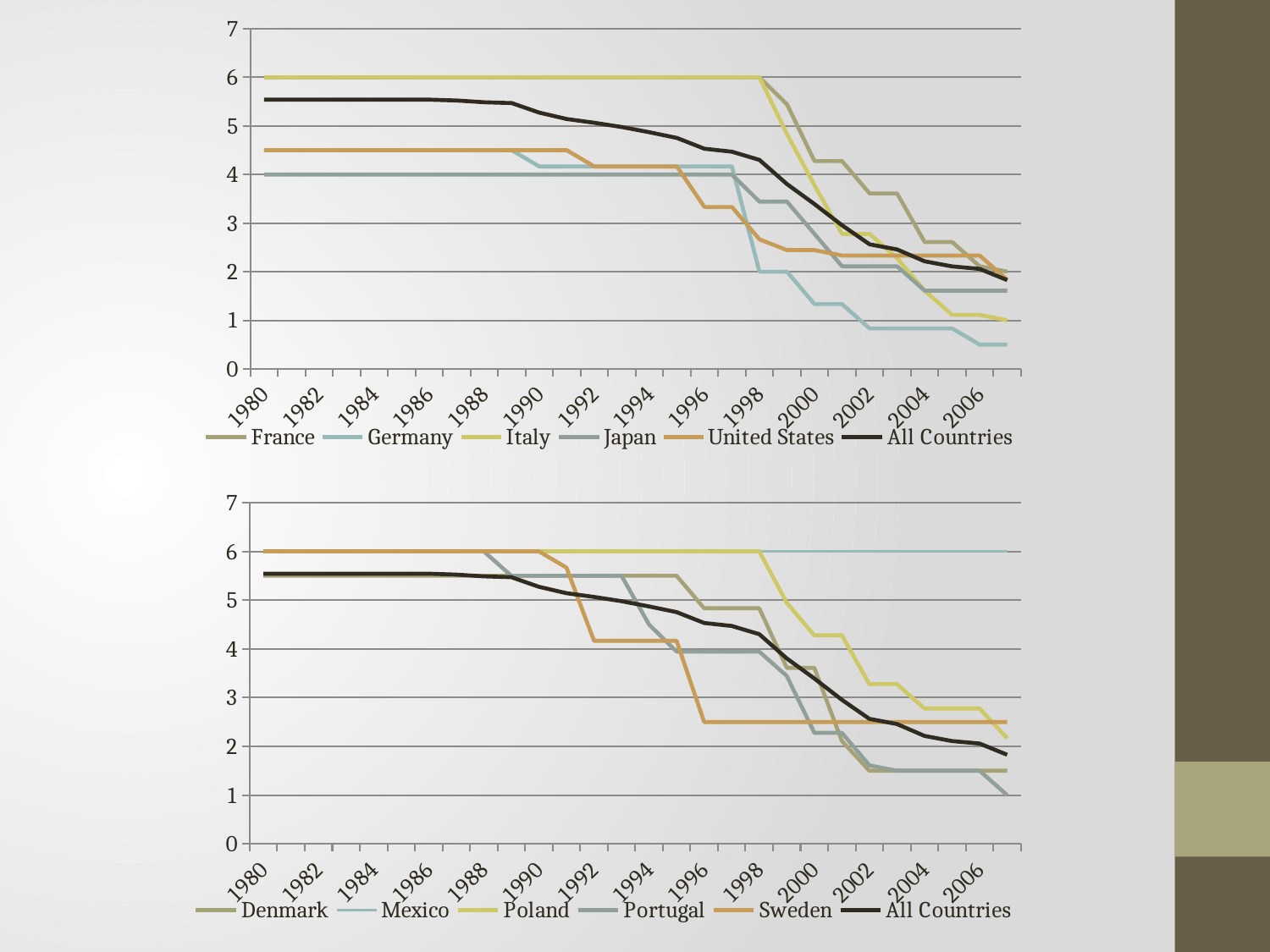

### Chart

| Category | France | Germany | Italy | Japan | United States | All Countries |
|---|---|---|---|---|---|---|
| 1980 | 6.0 | 4.5 | 6.0 | 4.0 | 4.5 | 5.5416667857143 |
| 1981 | 6.0 | 4.5 | 6.0 | 4.0 | 4.5 | 5.5416667857143 |
| 1982 | 6.0 | 4.5 | 6.0 | 4.0 | 4.5 | 5.5416667857143 |
| 1983 | 6.0 | 4.5 | 6.0 | 4.0 | 4.5 | 5.5416667857143 |
| 1984 | 6.0 | 4.5 | 6.0 | 4.0 | 4.5 | 5.5416667857143 |
| 1985 | 6.0 | 4.5 | 6.0 | 4.0 | 4.5 | 5.5416667857143 |
| 1986 | 6.0 | 4.5 | 6.0 | 4.0 | 4.5 | 5.5416667857143 |
| 1987 | 6.0 | 4.5 | 6.0 | 4.0 | 4.5 | 5.523809642857143 |
| 1988 | 6.0 | 4.5 | 6.0 | 4.0 | 4.5 | 5.488095357142858 |
| 1989 | 6.0 | 4.5 | 6.0 | 4.0 | 4.5 | 5.470238214285716 |
| 1990 | 6.0 | 4.16667 | 6.0 | 4.0 | 4.5 | 5.273809750000002 |
| 1991 | 6.0 | 4.16667 | 6.0 | 4.0 | 4.5 | 5.142857607142854 |
| 1992 | 6.0 | 4.16667 | 6.0 | 4.0 | 4.16667 | 5.065476892857141 |
| 1993 | 6.0 | 4.16667 | 6.0 | 4.0 | 4.16667 | 4.978175107142858 |
| 1994 | 6.0 | 4.16667 | 6.0 | 4.0 | 4.16667 | 4.871032535714287 |
| 1995 | 6.0 | 4.16667 | 6.0 | 4.0 | 4.16667 | 4.753968964285709 |
| 1996 | 6.0 | 4.16667 | 6.0 | 4.0 | 3.33333 | 4.531745750000002 |
| 1997 | 6.0 | 4.16667 | 6.0 | 4.0 | 3.33333 | 4.47023789285715 |
| 1998 | 6.0 | 2.0 | 6.0 | 3.44444 | 2.666669999999998 | 4.301587142857143 |
| 1999 | 5.44445 | 2.0 | 4.83333 | 3.44444 | 2.44444 | 3.803570714285715 |
| 2000 | 4.27778 | 1.333329999999999 | 3.777780000000001 | 2.777780000000001 | 2.44444 | 3.392856785714276 |
| 2001 | 4.27778 | 1.333329999999999 | 2.777780000000001 | 2.11111 | 2.33333 | 2.956349285714277 |
| 2002 | 3.61111 | 0.833333 | 2.777780000000001 | 2.11111 | 2.33333 | 2.563492250000001 |
| 2003 | 3.61111 | 0.833333 | 2.277780000000001 | 2.11111 | 2.33333 | 2.458333321428571 |
| 2004 | 2.61111 | 0.833333 | 1.61111 | 1.61111 | 2.33333 | 2.214285821428571 |
| 2005 | 2.61111 | 0.833333 | 1.11111 | 1.61111 | 2.33333 | 2.109126892857144 |
| 2006 | 2.11111 | 0.5 | 1.11111 | 1.61111 | 2.33333 | 2.057539642857144 |
| 2007 | 2.0 | 0.5 | 1.0 | 1.61111 | 1.833329999999999 | 1.827381071428572 |

### Chart

| Category | Denmark | Mexico | Poland | Portugal | Sweden | All Countries |
|---|---|---|---|---|---|---|
| 1980 | 5.5 | 6.0 | 6.0 | 6.0 | 6.0 | 5.5416667857143 |
| 1981 | 5.5 | 6.0 | 6.0 | 6.0 | 6.0 | 5.5416667857143 |
| 1982 | 5.5 | 6.0 | 6.0 | 6.0 | 6.0 | 5.5416667857143 |
| 1983 | 5.5 | 6.0 | 6.0 | 6.0 | 6.0 | 5.5416667857143 |
| 1984 | 5.5 | 6.0 | 6.0 | 6.0 | 6.0 | 5.5416667857143 |
| 1985 | 5.5 | 6.0 | 6.0 | 6.0 | 6.0 | 5.5416667857143 |
| 1986 | 5.5 | 6.0 | 6.0 | 6.0 | 6.0 | 5.5416667857143 |
| 1987 | 5.5 | 6.0 | 6.0 | 6.0 | 6.0 | 5.523809642857143 |
| 1988 | 5.5 | 6.0 | 6.0 | 6.0 | 6.0 | 5.488095357142858 |
| 1989 | 5.5 | 6.0 | 6.0 | 5.5 | 6.0 | 5.470238214285716 |
| 1990 | 5.5 | 6.0 | 6.0 | 5.5 | 6.0 | 5.273809750000002 |
| 1991 | 5.5 | 6.0 | 6.0 | 5.5 | 5.66667 | 5.142857607142854 |
| 1992 | 5.5 | 6.0 | 6.0 | 5.5 | 4.16667 | 5.065476892857141 |
| 1993 | 5.5 | 6.0 | 6.0 | 5.5 | 4.16667 | 4.978175107142858 |
| 1994 | 5.5 | 6.0 | 6.0 | 4.5 | 4.16667 | 4.871032535714287 |
| 1995 | 5.5 | 6.0 | 6.0 | 3.94444 | 4.16667 | 4.753968964285709 |
| 1996 | 4.83333 | 6.0 | 6.0 | 3.94444 | 2.5 | 4.531745750000002 |
| 1997 | 4.83333 | 6.0 | 6.0 | 3.94444 | 2.5 | 4.47023789285715 |
| 1998 | 4.83333 | 6.0 | 6.0 | 3.94444 | 2.5 | 4.301587142857143 |
| 1999 | 3.61111 | 6.0 | 4.94445 | 3.44444 | 2.5 | 3.803570714285715 |
| 2000 | 3.61111 | 6.0 | 4.27778 | 2.277780000000001 | 2.5 | 3.392856785714276 |
| 2001 | 2.11111 | 6.0 | 4.27778 | 2.277780000000001 | 2.5 | 2.956349285714277 |
| 2002 | 1.5 | 6.0 | 3.277780000000001 | 1.61111 | 2.5 | 2.563492250000001 |
| 2003 | 1.5 | 6.0 | 3.277780000000001 | 1.5 | 2.5 | 2.458333321428571 |
| 2004 | 1.5 | 6.0 | 2.777780000000001 | 1.5 | 2.5 | 2.214285821428571 |
| 2005 | 1.5 | 6.0 | 2.777780000000001 | 1.5 | 2.5 | 2.109126892857144 |
| 2006 | 1.5 | 6.0 | 2.777780000000001 | 1.5 | 2.5 | 2.057539642857144 |
| 2007 | 1.5 | 6.0 | 2.166669999999999 | 1.0 | 2.5 | 1.827381071428572 |